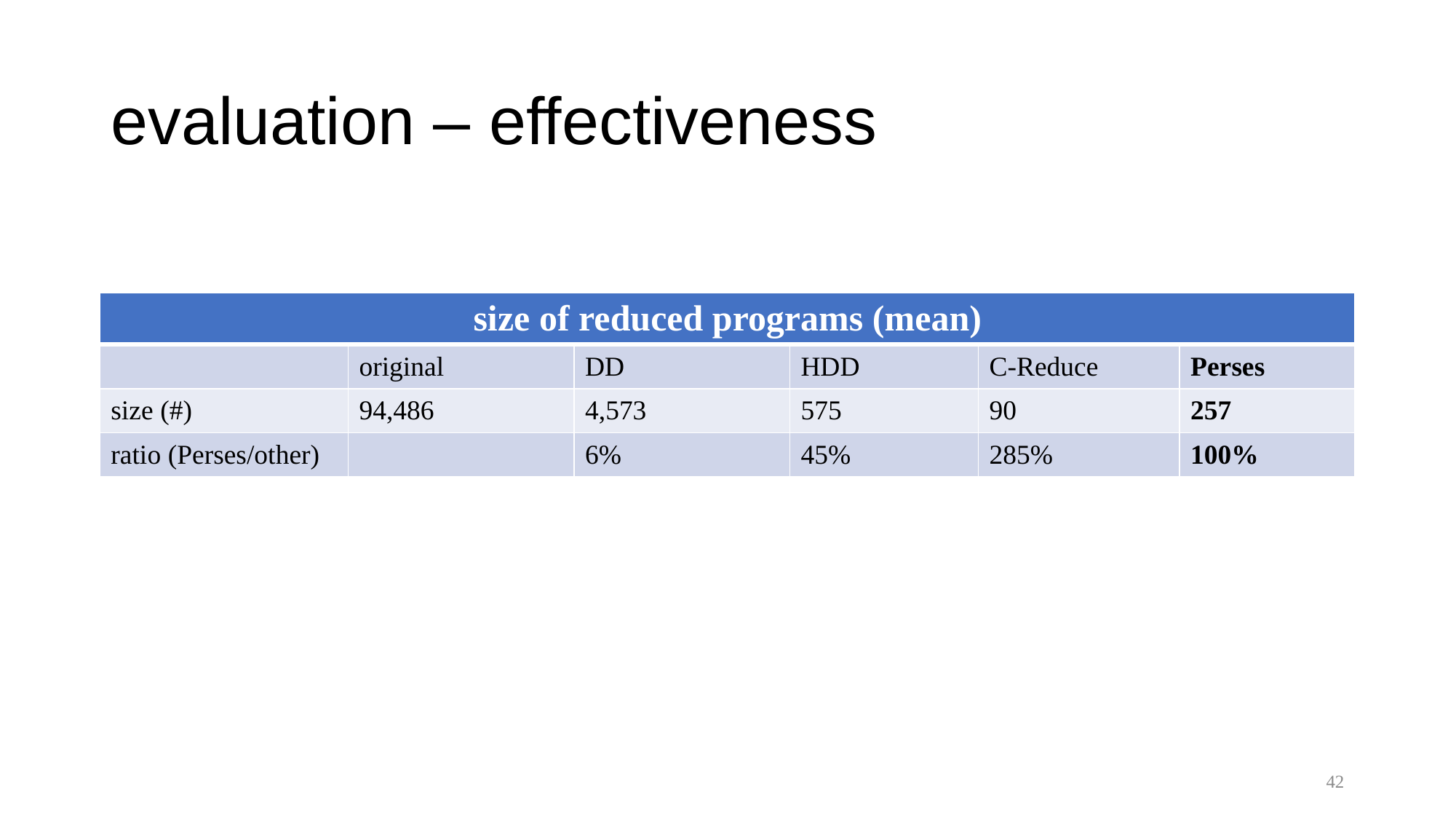

# evaluation – effectiveness
| size of reduced programs (mean) |  |  |  |  |  |
| --- | --- | --- | --- | --- | --- |
|  | original | DD | HDD | C-Reduce | Perses |
| size (#) | 94,486 | 4,573 | 575 | 90 | 257 |
| ratio (Perses/other) |  | 6% | 45% | 285% | 100% |
42